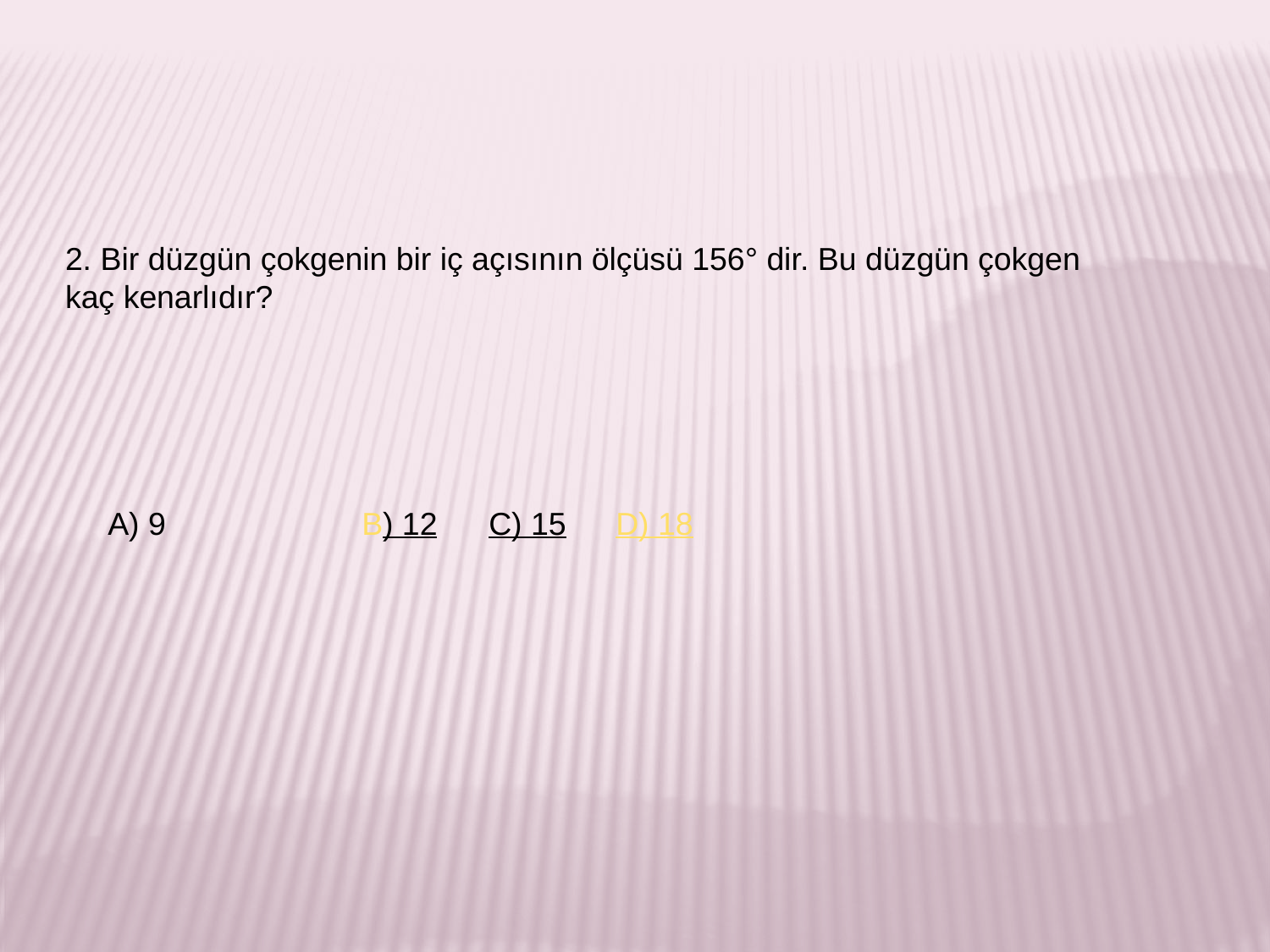

2. Bir düzgün çokgenin bir iç açısının ölçüsü 156° dir. Bu düzgün çokgen kaç kenarlıdır?

A) 9		B) 12		C) 15	D) 18